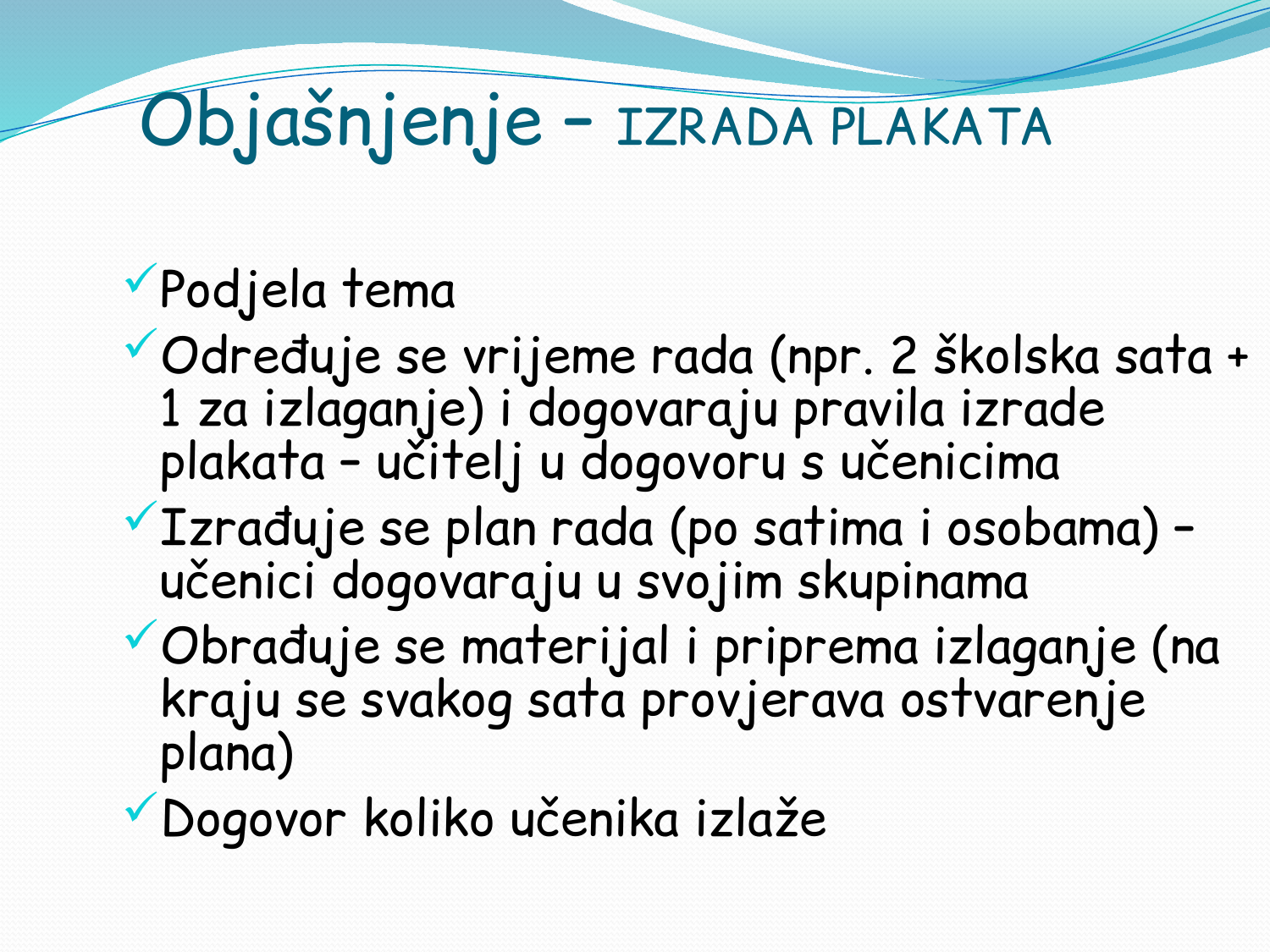

# Objašnjenje – IZRADA PLAKATA
Podjela tema
Određuje se vrijeme rada (npr. 2 školska sata + 1 za izlaganje) i dogovaraju pravila izrade plakata – učitelj u dogovoru s učenicima
Izrađuje se plan rada (po satima i osobama) – učenici dogovaraju u svojim skupinama
Obrađuje se materijal i priprema izlaganje (na kraju se svakog sata provjerava ostvarenje plana)
Dogovor koliko učenika izlaže